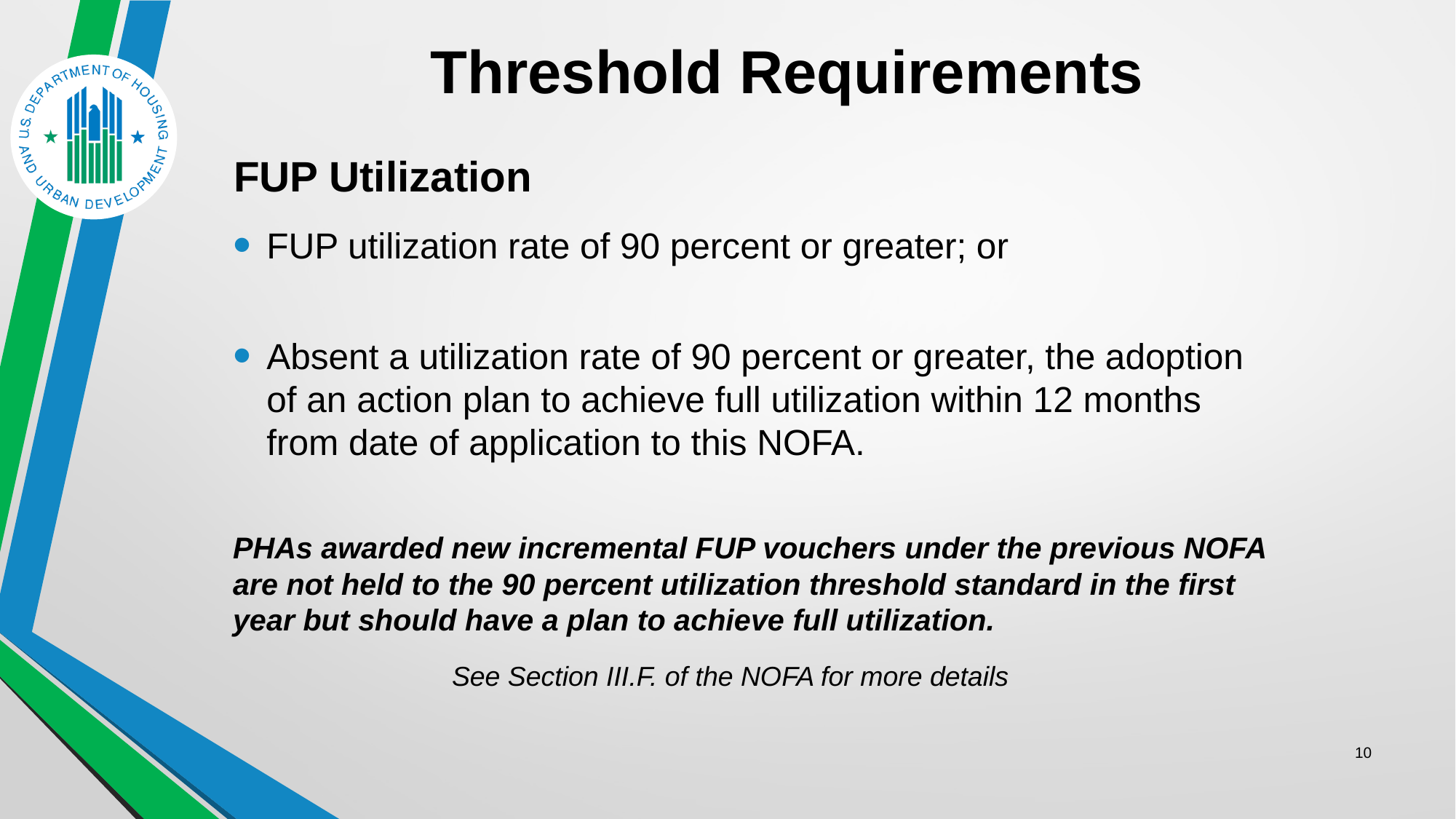

# Threshold Requirements
FUP Utilization
FUP utilization rate of 90 percent or greater; or

Absent a utilization rate of 90 percent or greater, the adoption of an action plan to achieve full utilization within 12 months from date of application to this NOFA.

PHAs awarded new incremental FUP vouchers under the previous NOFA are not held to the 90 percent utilization threshold standard in the first year but should have a plan to achieve full utilization.
See Section III.F. of the NOFA for more details
10